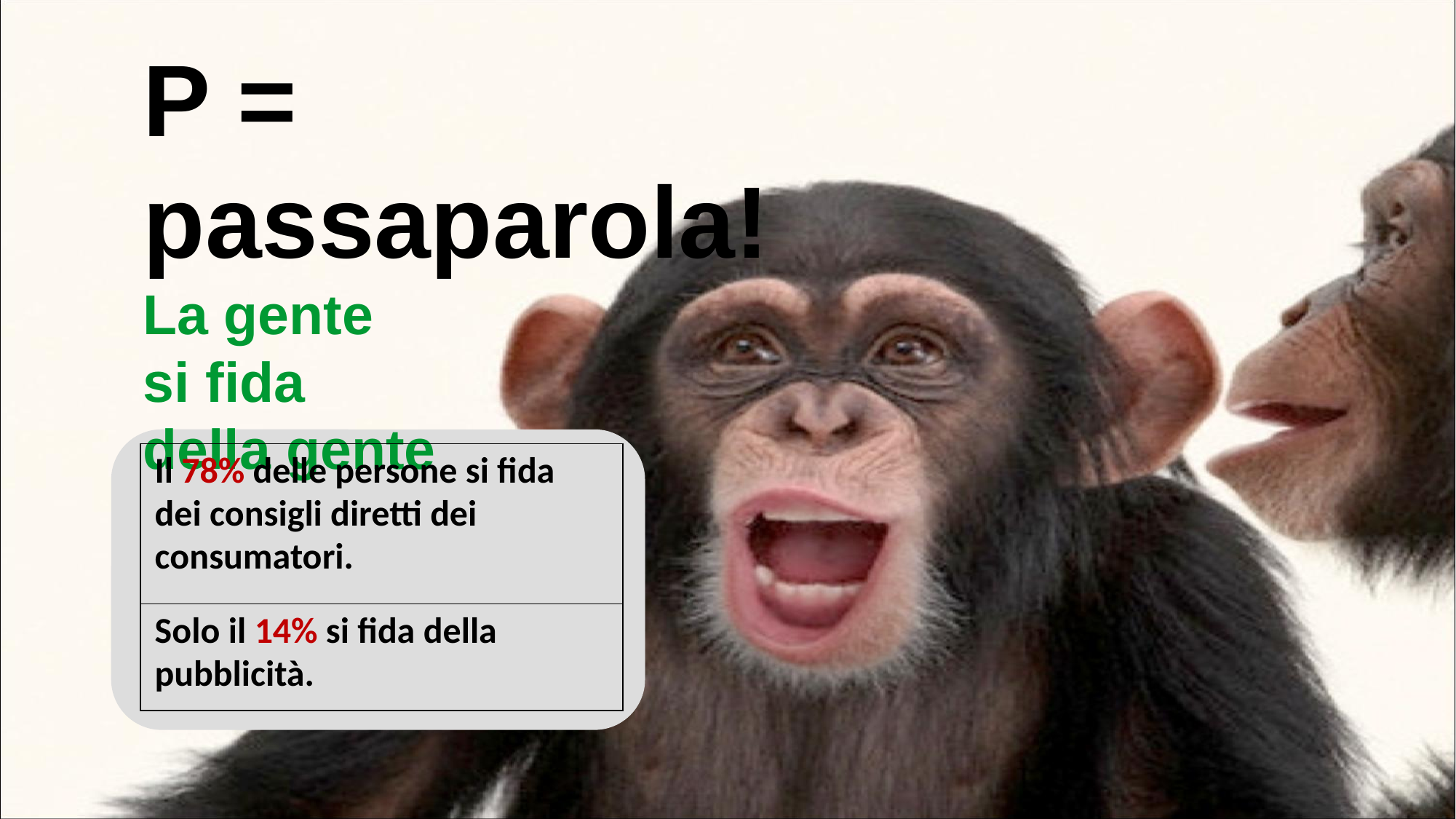

P = passaparola!
La gente
si fida
della gente

| Il 78% delle persone si fida dei consigli diretti dei consumatori. |
| --- |
| Solo il 14% si fida della pubblicità. |